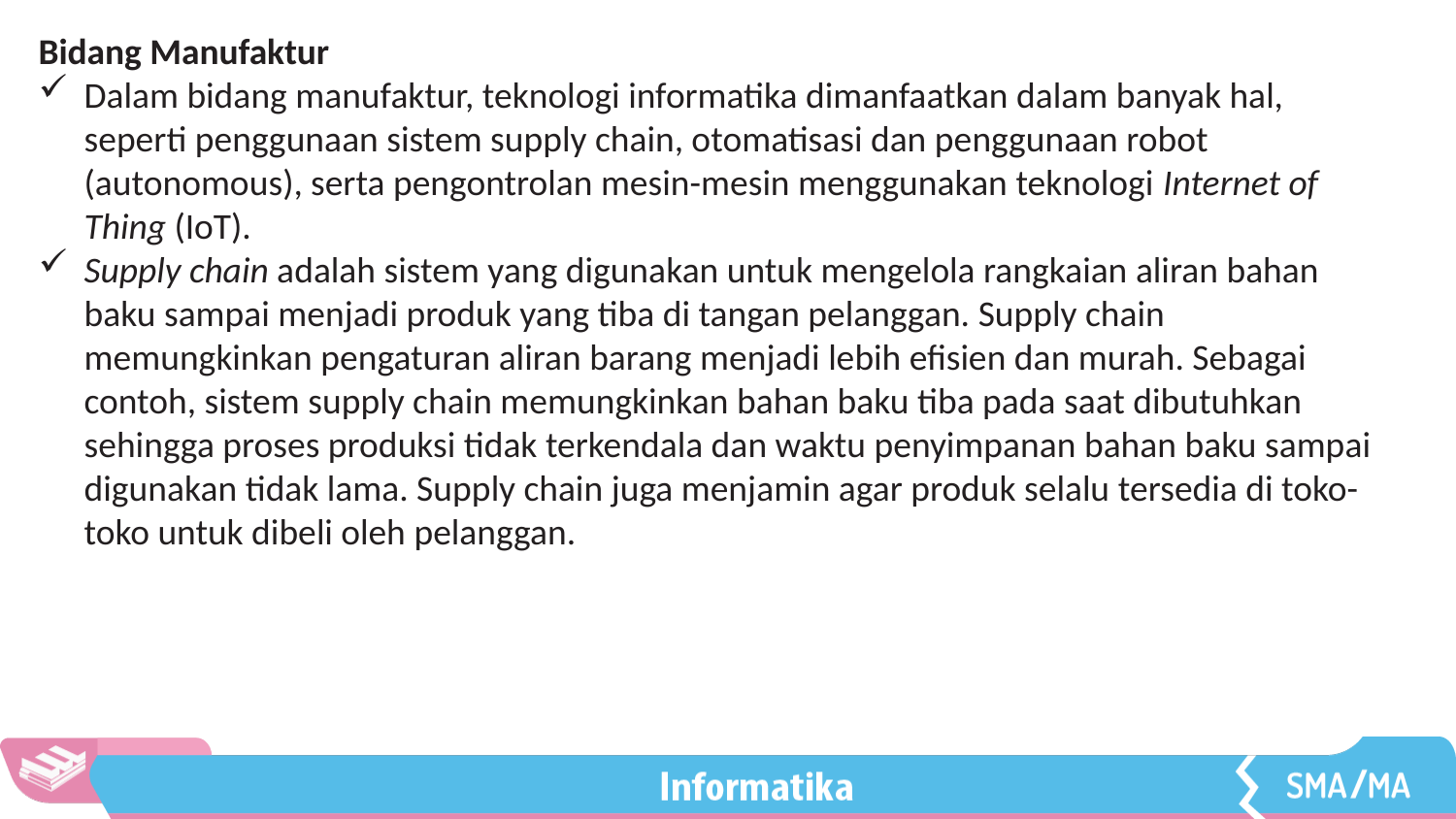

Bidang Manufaktur
Dalam bidang manufaktur, teknologi informatika dimanfaatkan dalam banyak hal, seperti penggunaan sistem supply chain, otomatisasi dan penggunaan robot (autonomous), serta pengontrolan mesin-mesin menggunakan teknologi Internet of Thing (IoT).
Supply chain adalah sistem yang digunakan untuk mengelola rangkaian aliran bahan baku sampai menjadi produk yang tiba di tangan pelanggan. Supply chain memungkinkan pengaturan aliran barang menjadi lebih efisien dan murah. Sebagai contoh, sistem supply chain memungkinkan bahan baku tiba pada saat dibutuhkan sehingga proses produksi tidak terkendala dan waktu penyimpanan bahan baku sampai digunakan tidak lama. Supply chain juga menjamin agar produk selalu tersedia di toko-toko untuk dibeli oleh pelanggan.